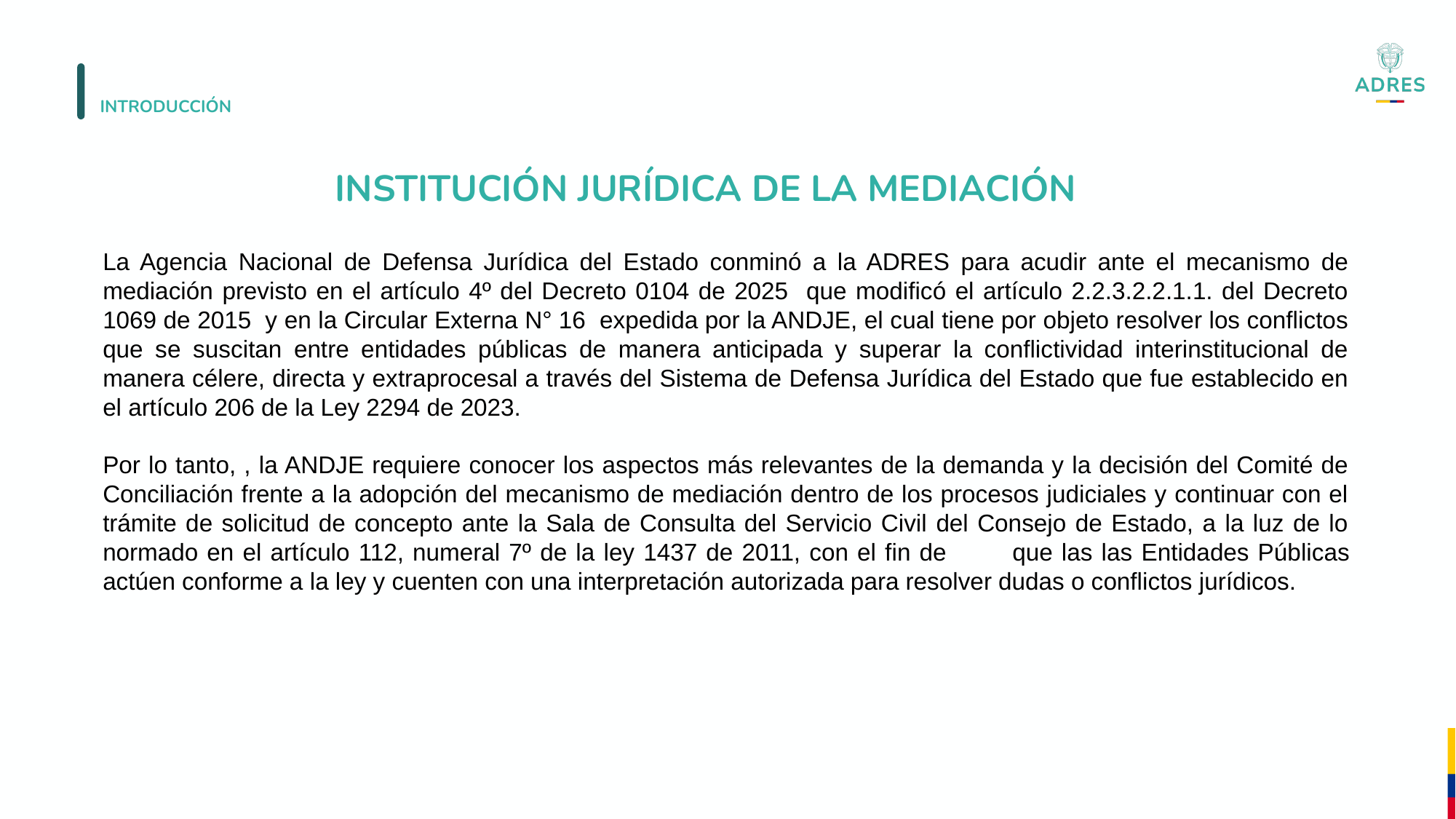

# INTRODUCCIÓN

INSTITUCIÓN JURÍDICA DE LA MEDIACIÓN

La Agencia Nacional de Defensa Jurídica del Estado conminó a la ADRES para acudir ante el mecanismo de mediación previsto en el artículo 4º del Decreto 0104 de 2025  que modificó el artículo 2.2.3.2.2.1.1. del Decreto 1069 de 2015  y en la Circular Externa N° 16  expedida por la ANDJE, el cual tiene por objeto resolver los conflictos que se suscitan entre entidades públicas de manera anticipada y superar la conflictividad interinstitucional de manera célere, directa y extraprocesal a través del Sistema de Defensa Jurídica del Estado que fue establecido en el artículo 206 de la Ley 2294 de 2023.

Por lo tanto, , la ANDJE requiere conocer los aspectos más relevantes de la demanda y la decisión del Comité de Conciliación frente a la adopción del mecanismo de mediación dentro de los procesos judiciales y continuar con el trámite de solicitud de concepto ante la Sala de Consulta del Servicio Civil del Consejo de Estado, a la luz de lo normado en el artículo 112, numeral 7º de la ley 1437 de 2011, con el fin de 	que las las Entidades Públicas actúen conforme a la ley y cuenten con una interpretación autorizada para resolver dudas o conflictos jurídicos.